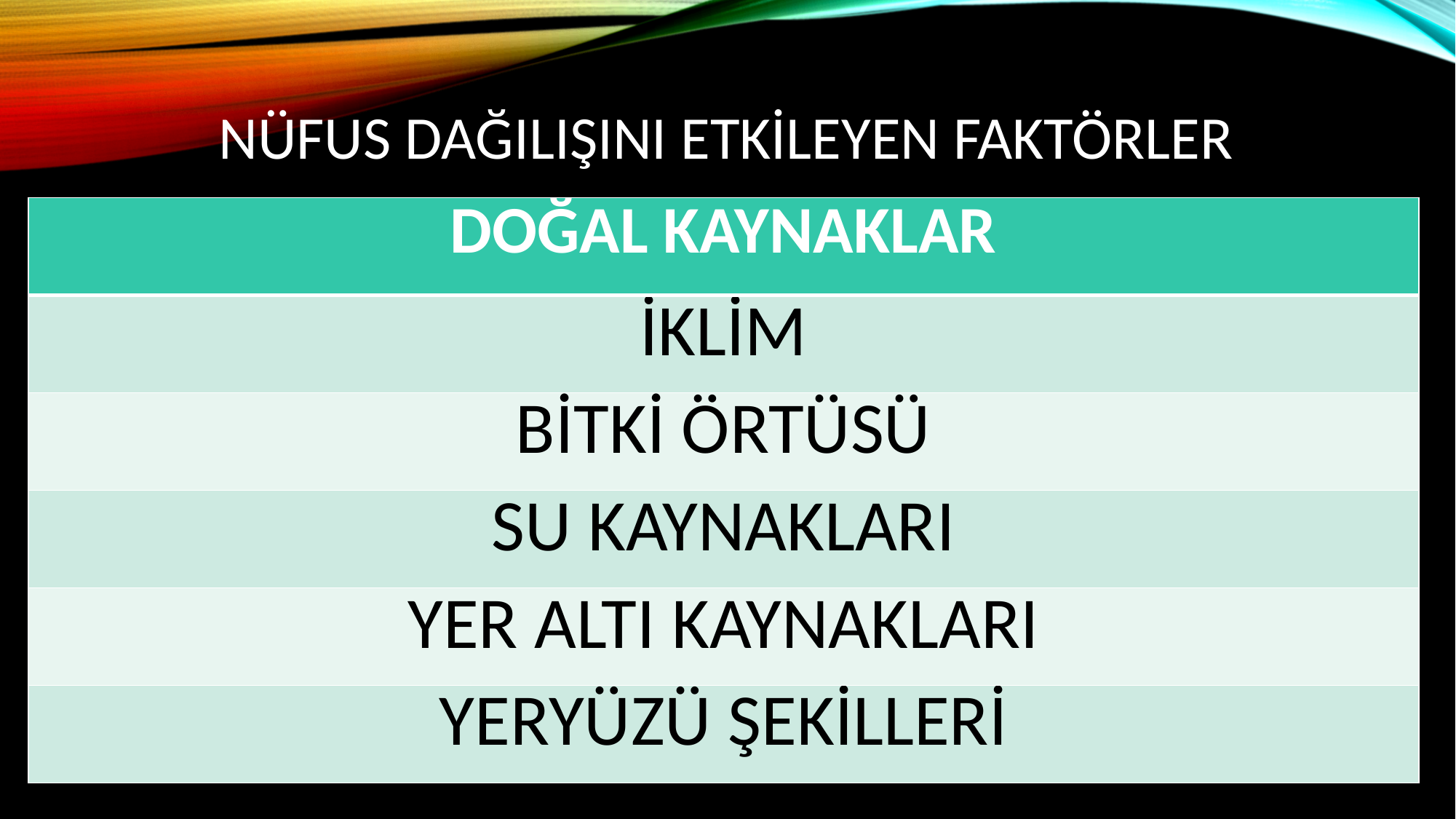

# Nüfus dağılışını etkileyen faktörler
| DOĞAL KAYNAKLAR |
| --- |
| İKLİM |
| BİTKİ ÖRTÜSÜ |
| SU KAYNAKLARI |
| YER ALTI KAYNAKLARI |
| YERYÜZÜ ŞEKİLLERİ |